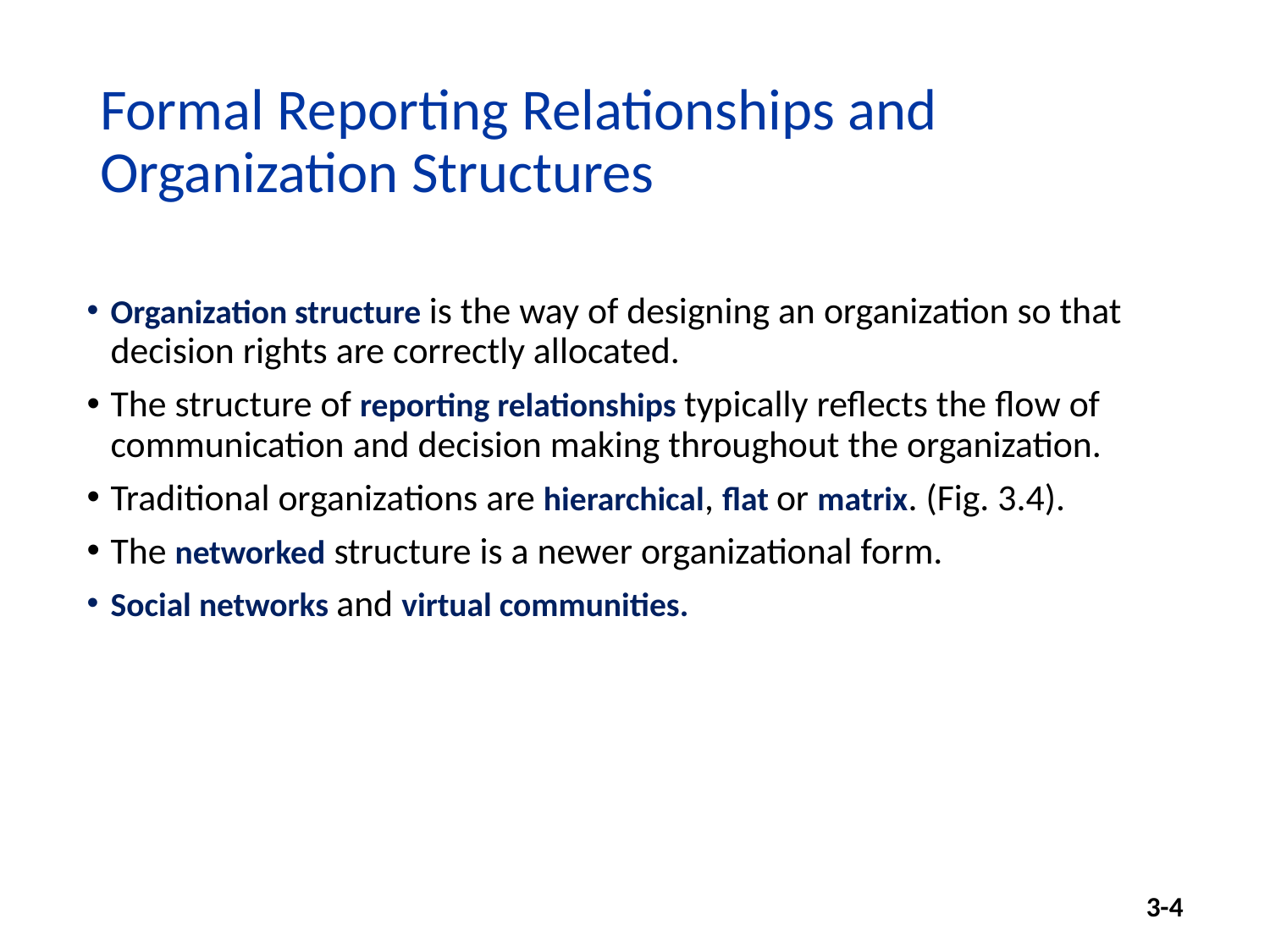

# Formal Reporting Relationships and Organization Structures
Organization structure is the way of designing an organization so that decision rights are correctly allocated.
The structure of reporting relationships typically reflects the flow of communication and decision making throughout the organization.
Traditional organizations are hierarchical, flat or matrix. (Fig. 3.4).
The networked structure is a newer organizational form.
Social networks and virtual communities.